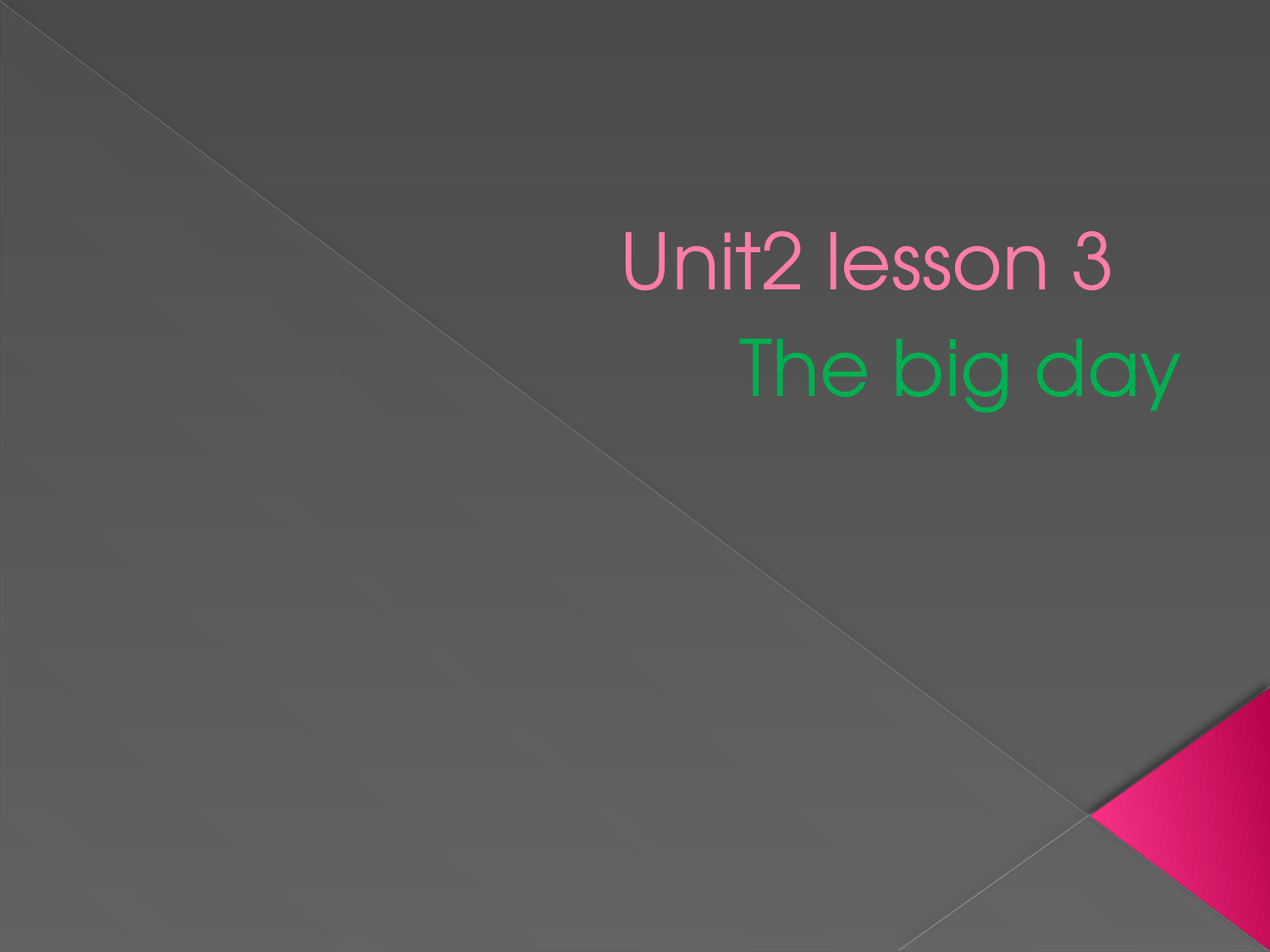

# Unit2 lesson 3
The big day